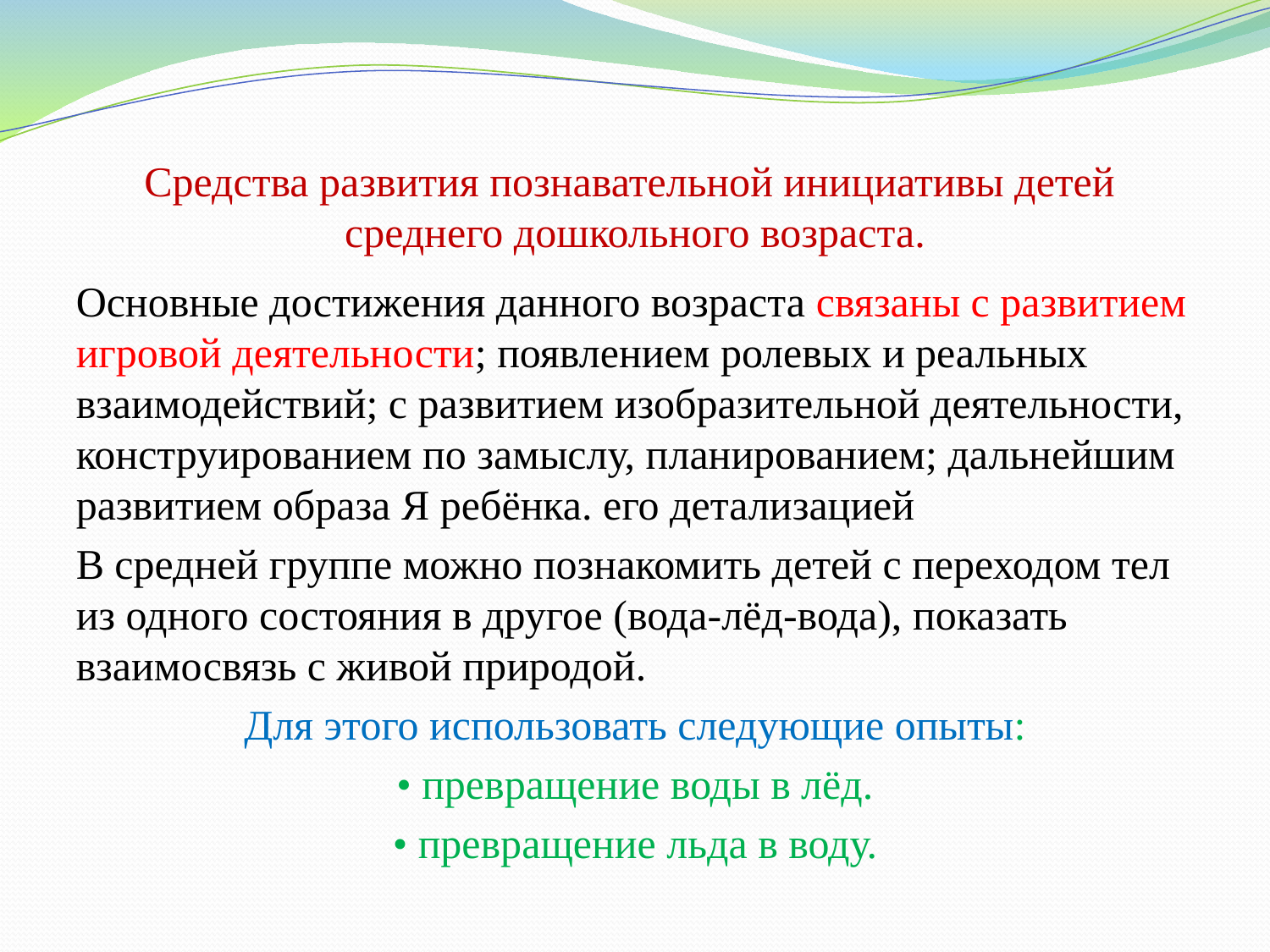

# Средства развития познавательной инициативы детей  среднего дошкольного возраста.
Основные достижения данного возраста связаны с развитием игровой деятельности; появлением ролевых и реальных взаимодействий; с развитием изобразительной деятельности, конструированием по замыслу, планированием; дальнейшим развитием образа Я ребёнка. его детализацией
В средней группе можно познакомить детей с переходом тел из одного состояния в другое (вода-лёд-вода), показать взаимосвязь с живой природой.
Для этого использовать следующие опыты:
• превращение воды в лёд.
• превращение льда в воду.